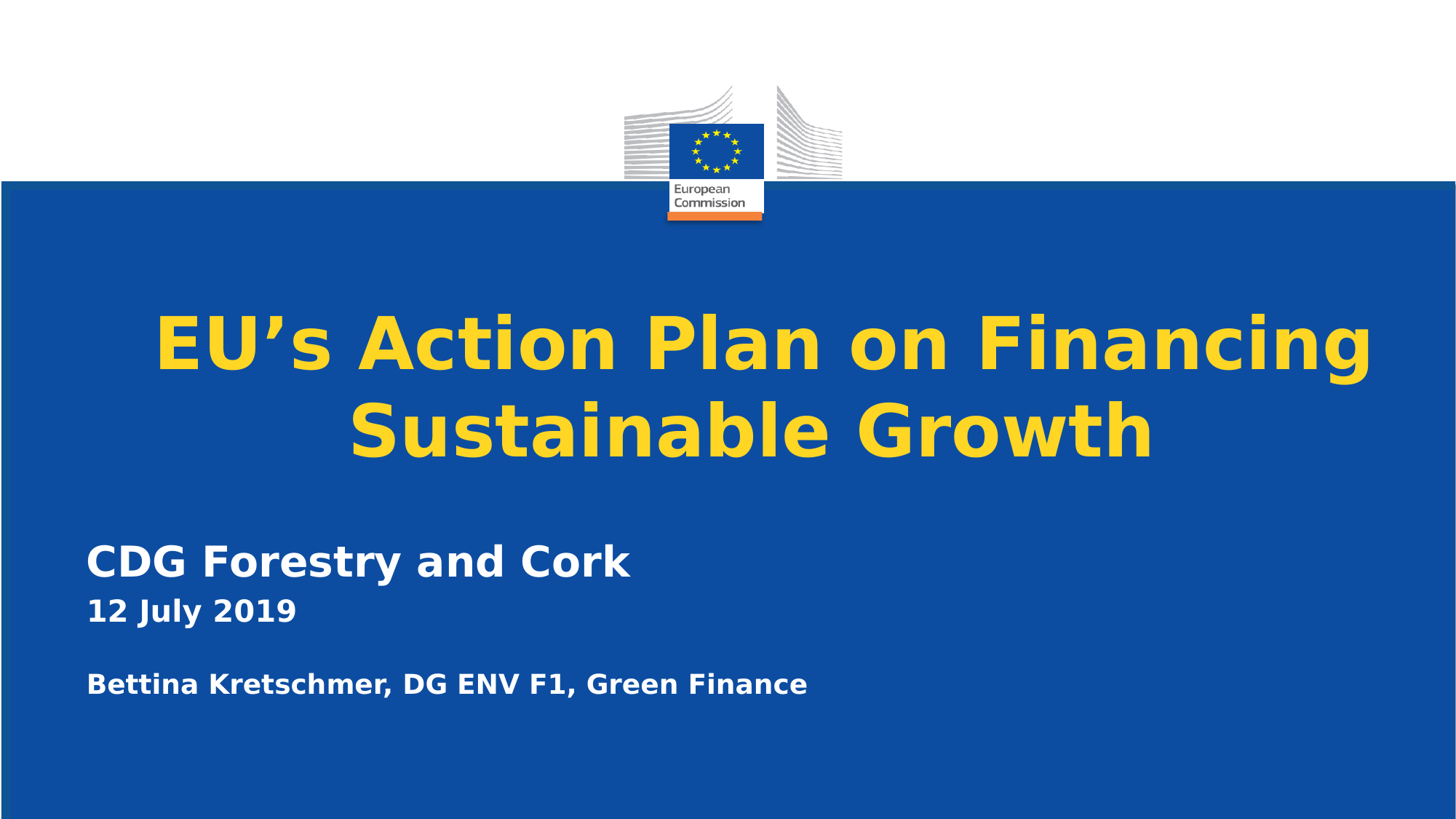

# EU’s Action Plan on Financing Sustainable Growth
CDG Forestry and Cork
12 July 2019

Bettina Kretschmer, DG ENV F1, Green Finance